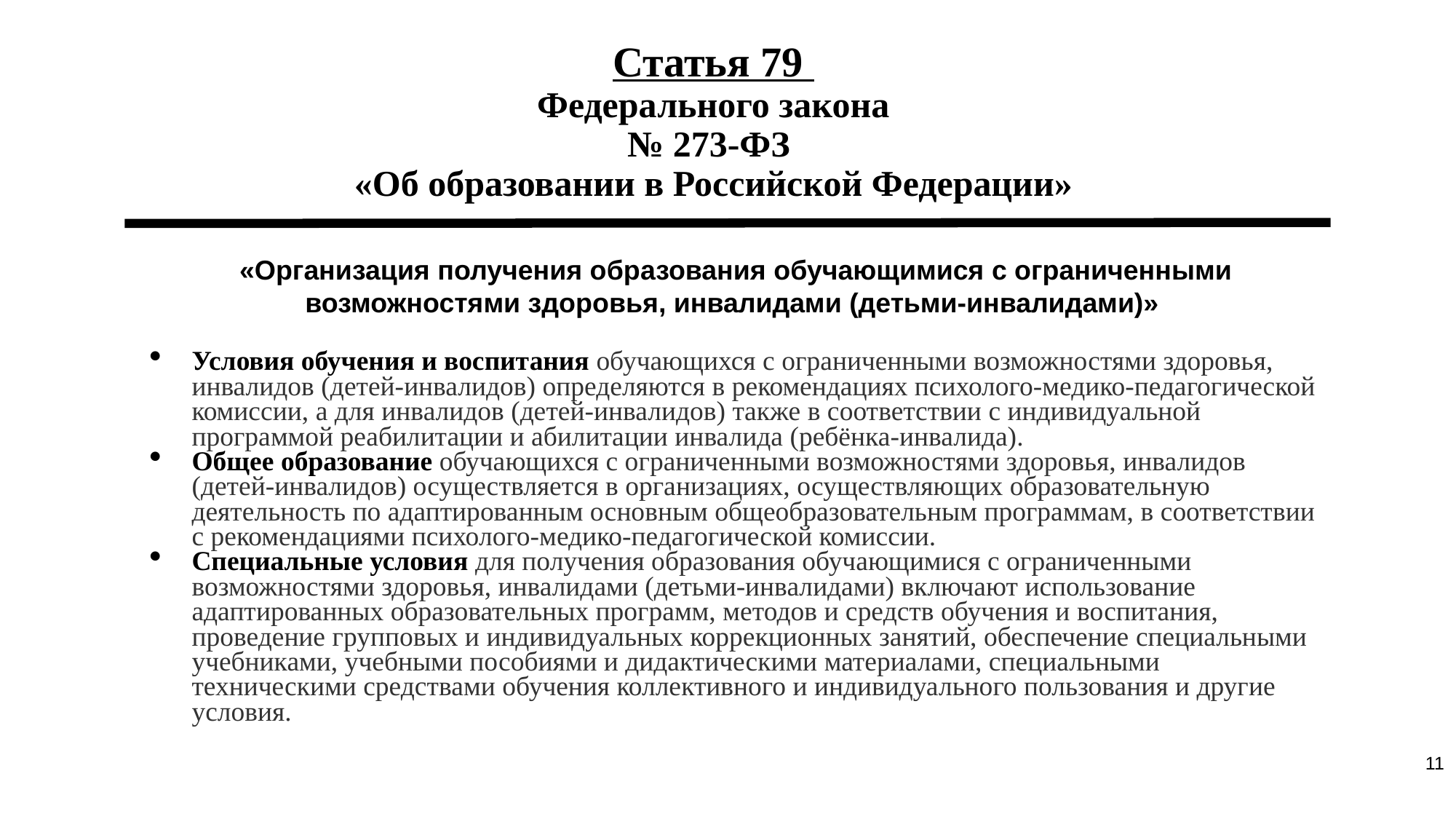

# Статья 79 Федерального закона № 273-ФЗ «Об образовании в Российской Федерации»
«Организация получения образования обучающимися с ограниченными возможностями здоровья, инвалидами (детьми-инвалидами)»

Условия обучения и воспитания обучающихся с ограниченными возможностями здоровья, инвалидов (детей-инвалидов) определяются в рекомендациях психолого-медико-педагогической комиссии, а для инвалидов (детей-инвалидов) также в соответствии с индивидуальной программой реабилитации и абилитации инвалида (ребёнка-инвалида).
Общее образование обучающихся с ограниченными возможностями здоровья, инвалидов (детей-инвалидов) осуществляется в организациях, осуществляющих образовательную деятельность по адаптированным основным общеобразовательным программам, в соответствии с рекомендациями психолого-медико-педагогической комиссии.
Специальные условия для получения образования обучающимися с ограниченными возможностями здоровья, инвалидами (детьми-инвалидами) включают использование адаптированных образовательных программ, методов и средств обучения и воспитания, проведение групповых и индивидуальных коррекционных занятий, обеспечение специальными учебниками, учебными пособиями и дидактическими материалами, специальными техническими средствами обучения коллективного и индивидуального пользования и другие условия.
11